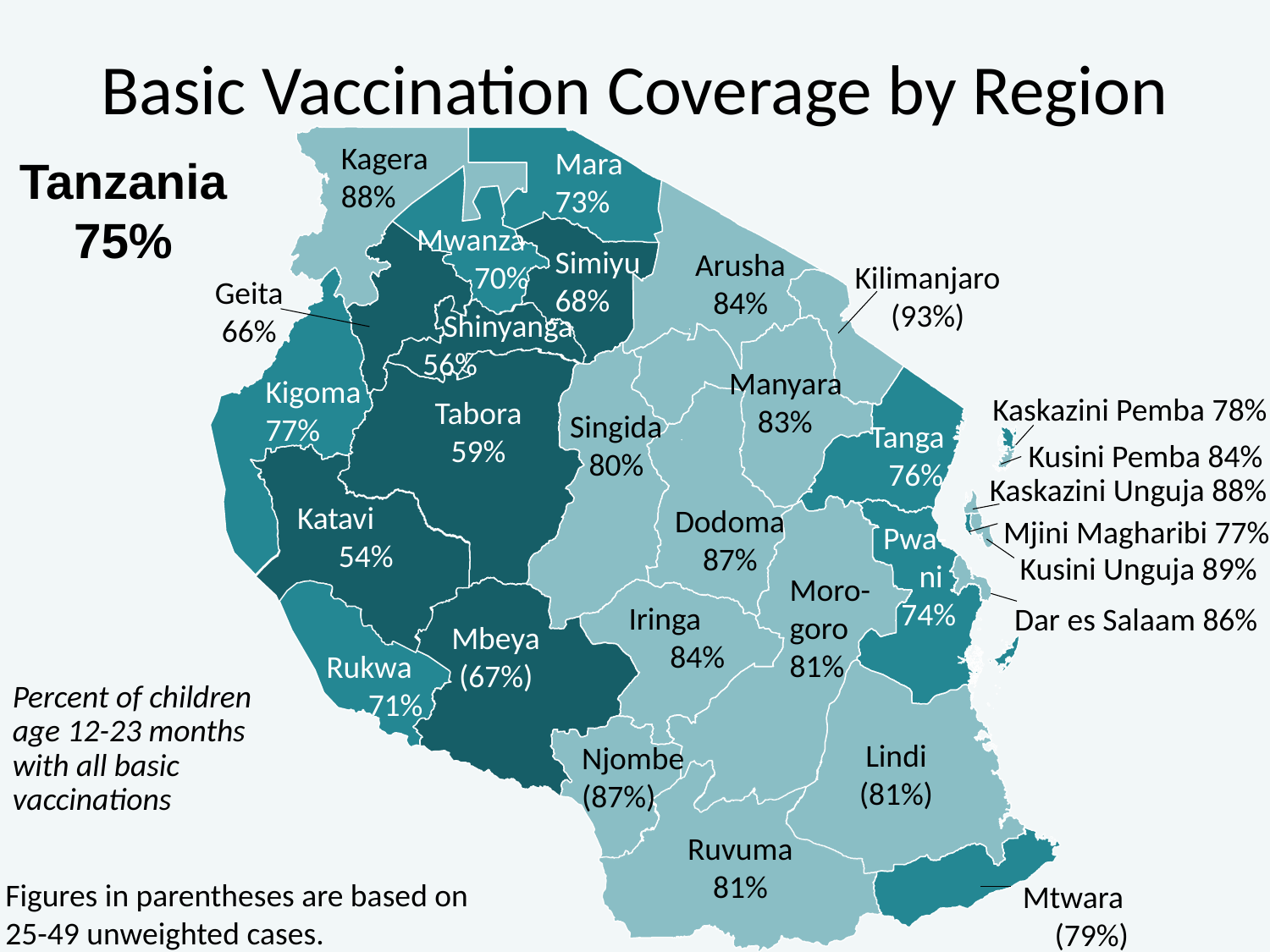

# Basic Vaccination Coverage by Region

Kagera
88%
Mara
73%
Tanzania
75%
Mwanza
        70%
Simiyu
68%
Arusha
84%
Kilimanjaro (93%)
Geita
66%
Shinyanga
56%
Manyara
    83%
Kigoma
77%
Kaskazini Pemba 78%
Tabora
59%
Singida
80%
Tanga
76%
Kusini Pemba 84%
Kaskazini Unguja 88%
Katavi
54%
Dodoma87%

Mjini Magharibi 77%
Pwa-
     ni
74%
Kusini Unguja 89%
Moro-
goro
81%
Iringa
84%
Dar es Salaam 86%
Mbeya
(67%)
Rukwa
71%
Percent of children age 12-23 months with all basic vaccinations
Lindi
(81%)
Njombe
(87%)
Ruvuma
81%
Figures in parentheses are based on 25-49 unweighted cases.
Mtwara
(79%)